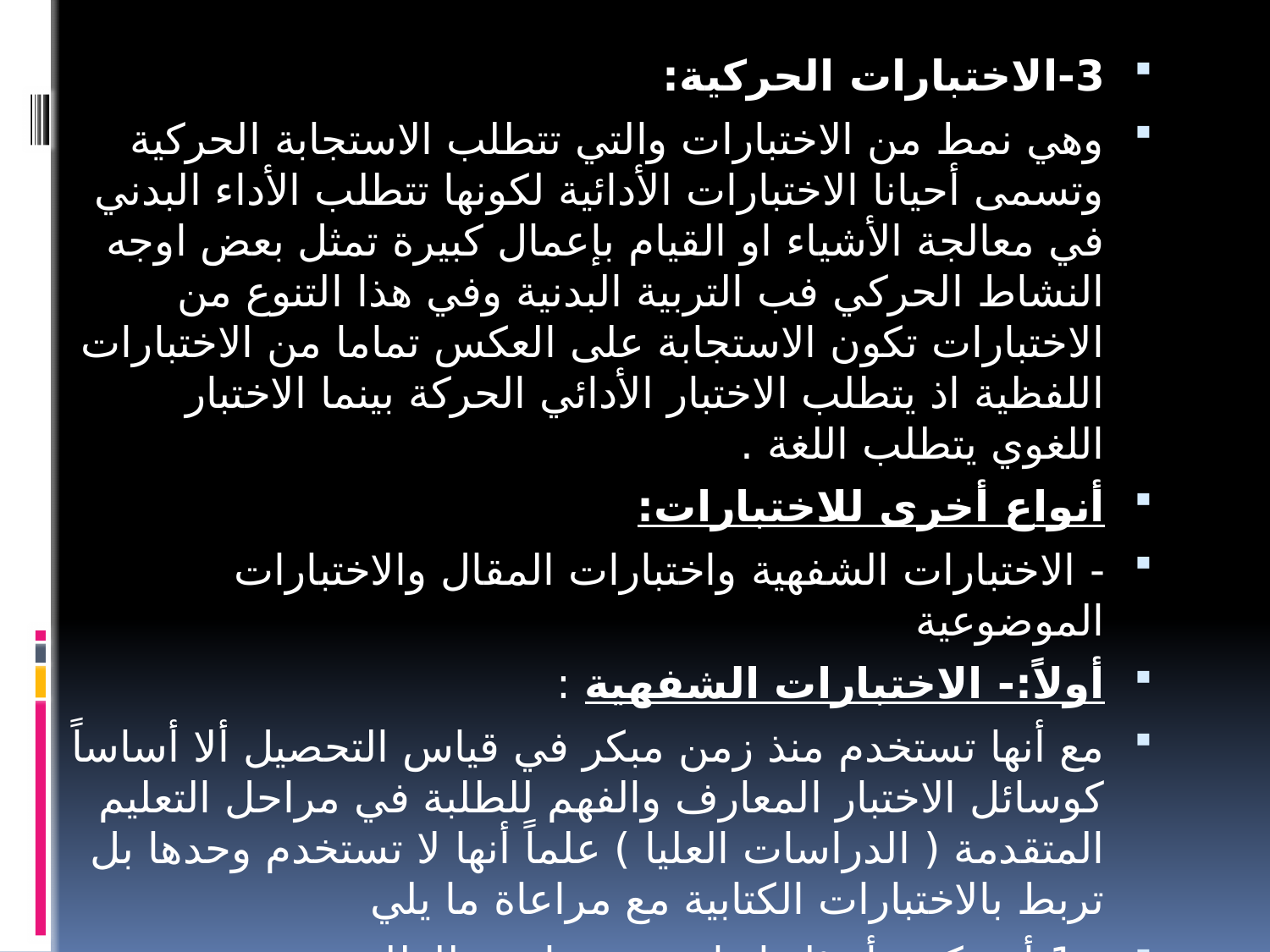

3-الاختبارات الحركية:
وهي نمط من الاختبارات والتي تتطلب الاستجابة الحركية وتسمى أحيانا الاختبارات الأدائية لكونها تتطلب الأداء البدني في معالجة الأشياء او القيام بإعمال كبيرة تمثل بعض اوجه النشاط الحركي فب التربية البدنية وفي هذا التنوع من الاختبارات تكون الاستجابة على العكس تماما من الاختبارات اللفظية اذ يتطلب الاختبار الأدائي الحركة بينما الاختبار اللغوي يتطلب اللغة .
أنواع أخرى للاختبارات:
- الاختبارات الشفهية واختبارات المقال والاختبارات الموضوعية
أولاً:- الاختبارات الشفهية :
مع أنها تستخدم منذ زمن مبكر في قياس التحصيل ألا أساساً كوسائل الاختبار المعارف والفهم للطلبة في مراحل التعليم المتقدمة ( الدراسات العليا ) علماً أنها لا تستخدم وحدها بل تربط بالاختبارات الكتابية مع مراعاة ما يلي
 -1 أن تكون أسئلتها واضحة ومناسبة للطلبة
 -2 أن تكون أسئلتها متمشية مع طبيعة المادة الدراسية ومثيرة للتفكير
 -3 أن تجري هذه الامتحانات بدقة كاملة وفي وقت مناسب .